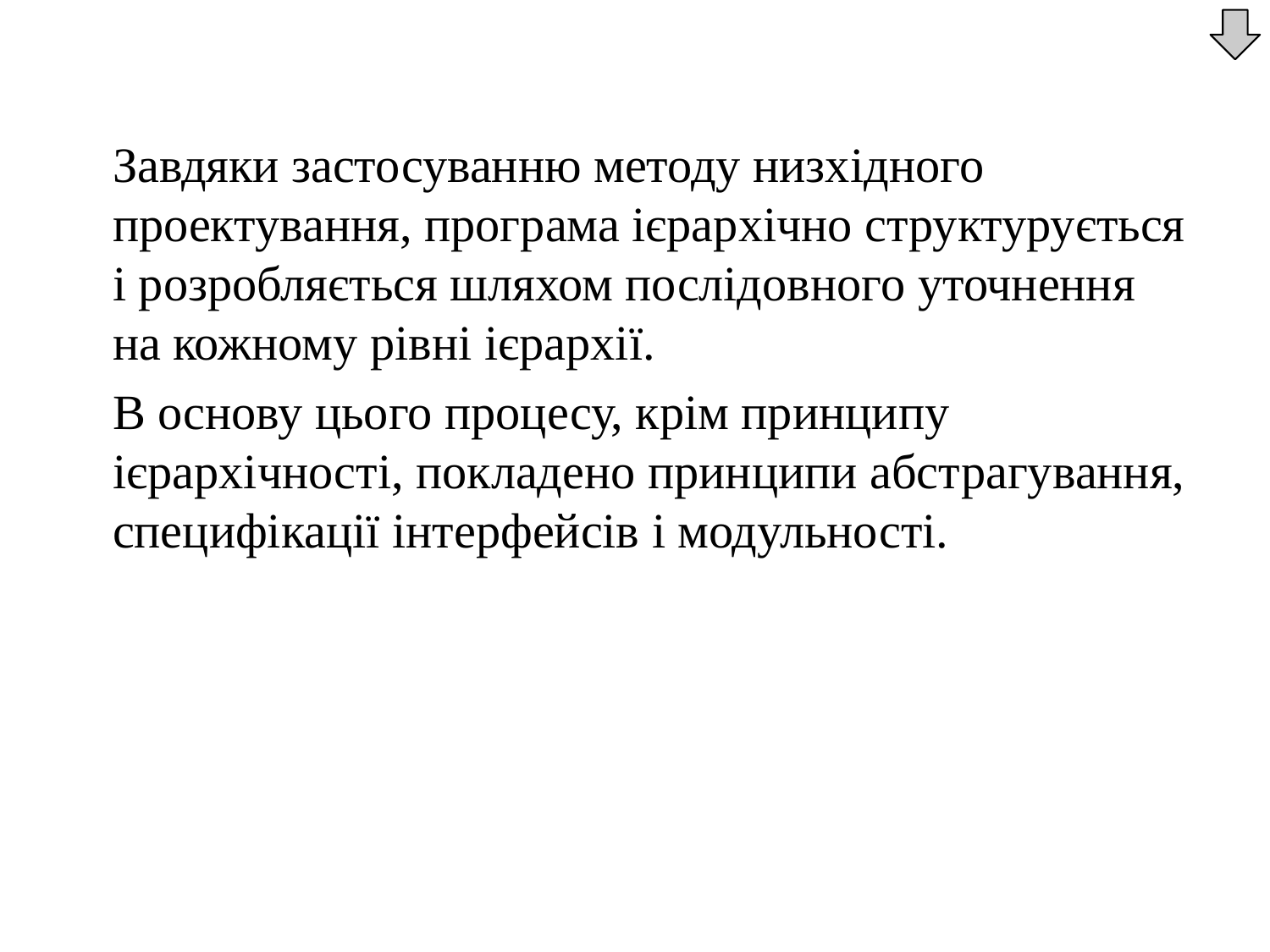

Завдяки застосуванню методу низхідного проектування, програма ієрархічно структурується і розробляється шляхом послідовного уточнення на кожному рівні ієрархії.
	В основу цього процесу, крім принципу ієрархічності, покладено принципи абстрагування, специфікації інтерфейсів і модульності.